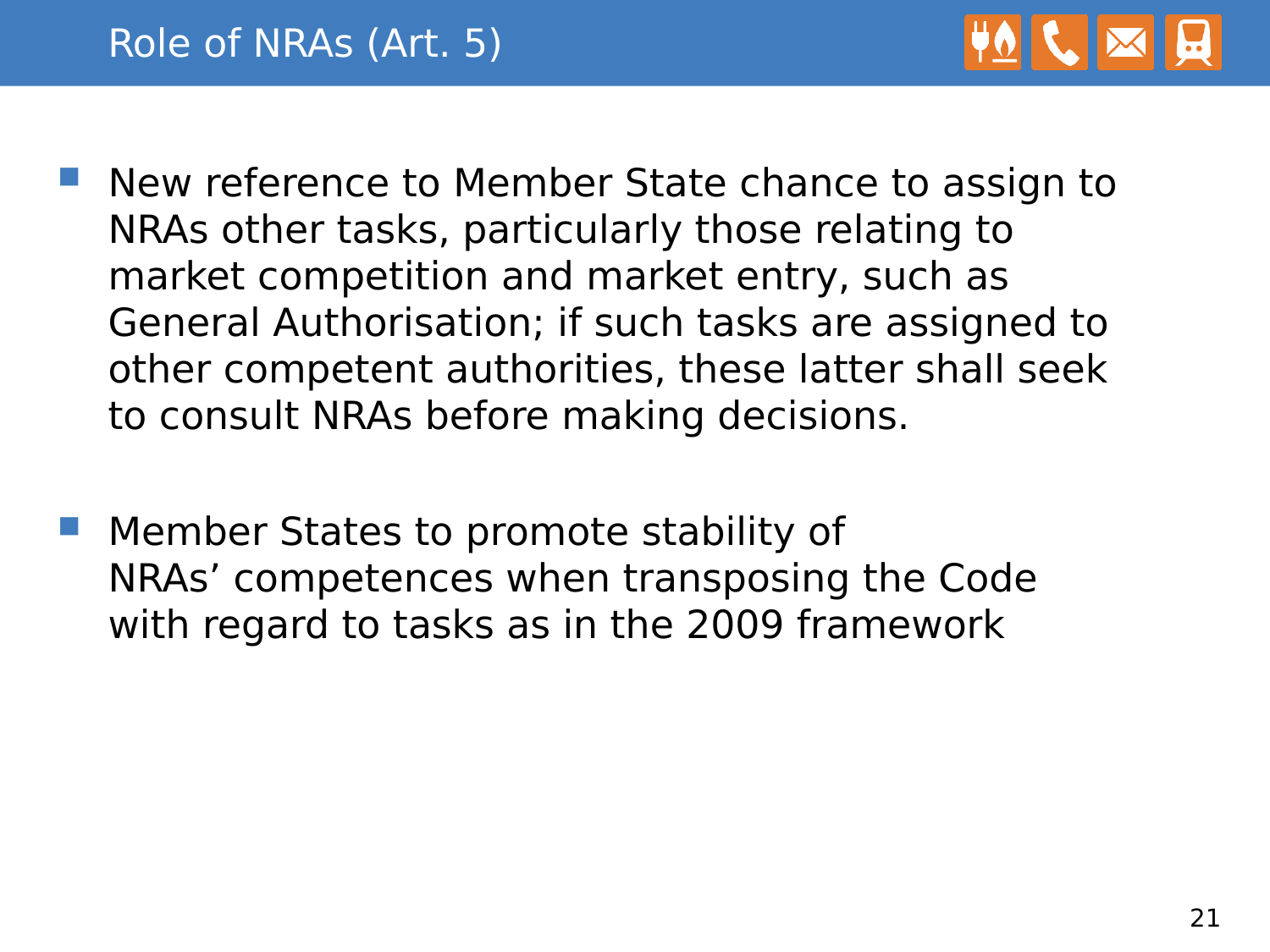

# Role of NRAs (Art. 5)
New reference to Member State chance to assign to NRAs other tasks, particularly those relating to market competition and market entry, such as General Authorisation; if such tasks are assigned to other competent authorities, these latter shall seek to consult NRAs before making decisions.

Member States to promote stability of
NRAs’ competences when transposing the Code
with regard to tasks as in the 2009 framework

21